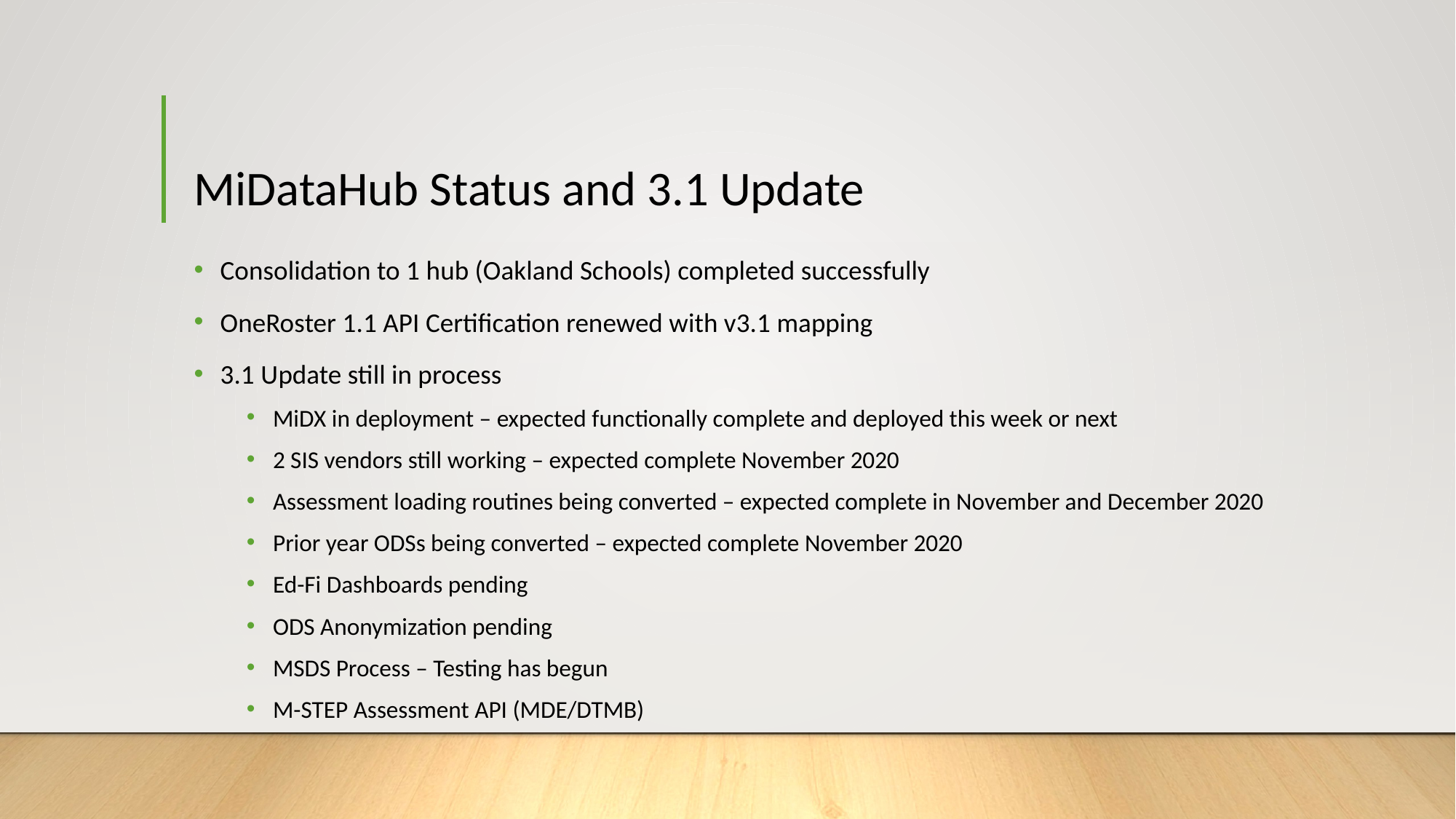

# MiDataHub Status and 3.1 Update
Consolidation to 1 hub (Oakland Schools) completed successfully
OneRoster 1.1 API Certification renewed with v3.1 mapping
3.1 Update still in process
MiDX in deployment – expected functionally complete and deployed this week or next
2 SIS vendors still working – expected complete November 2020
Assessment loading routines being converted – expected complete in November and December 2020
Prior year ODSs being converted – expected complete November 2020
Ed-Fi Dashboards pending
ODS Anonymization pending
MSDS Process – Testing has begun
M-STEP Assessment API (MDE/DTMB)